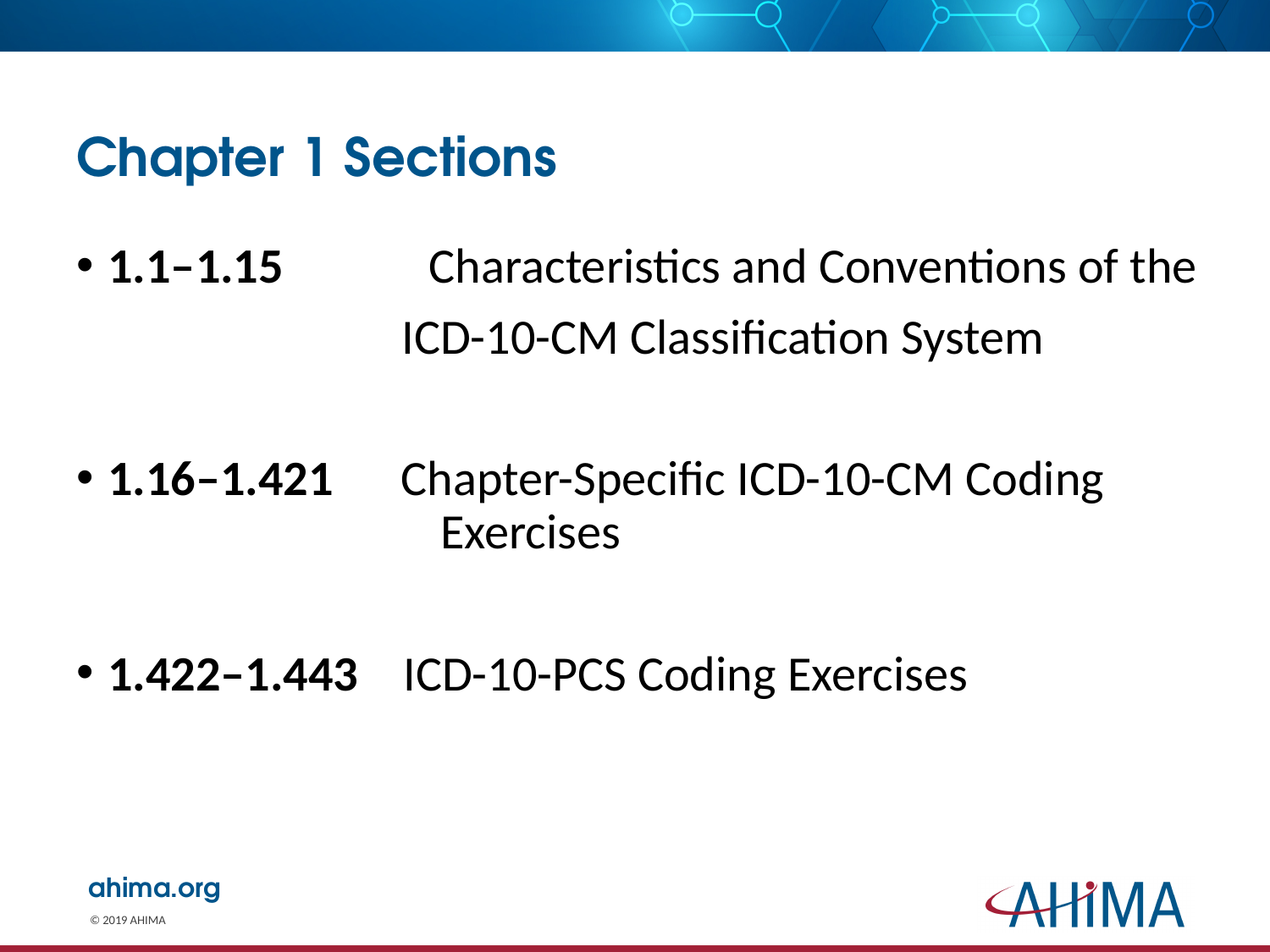

# Chapter 1 Sections
1.1–1.15	      Characteristics and Conventions of the
                             ICD-10-CM Classification System

1.16–1.421      Chapter-Specific ICD-10-CM Coding 			       Exercises

1.422–1.443    ICD-10-PCS Coding Exercises